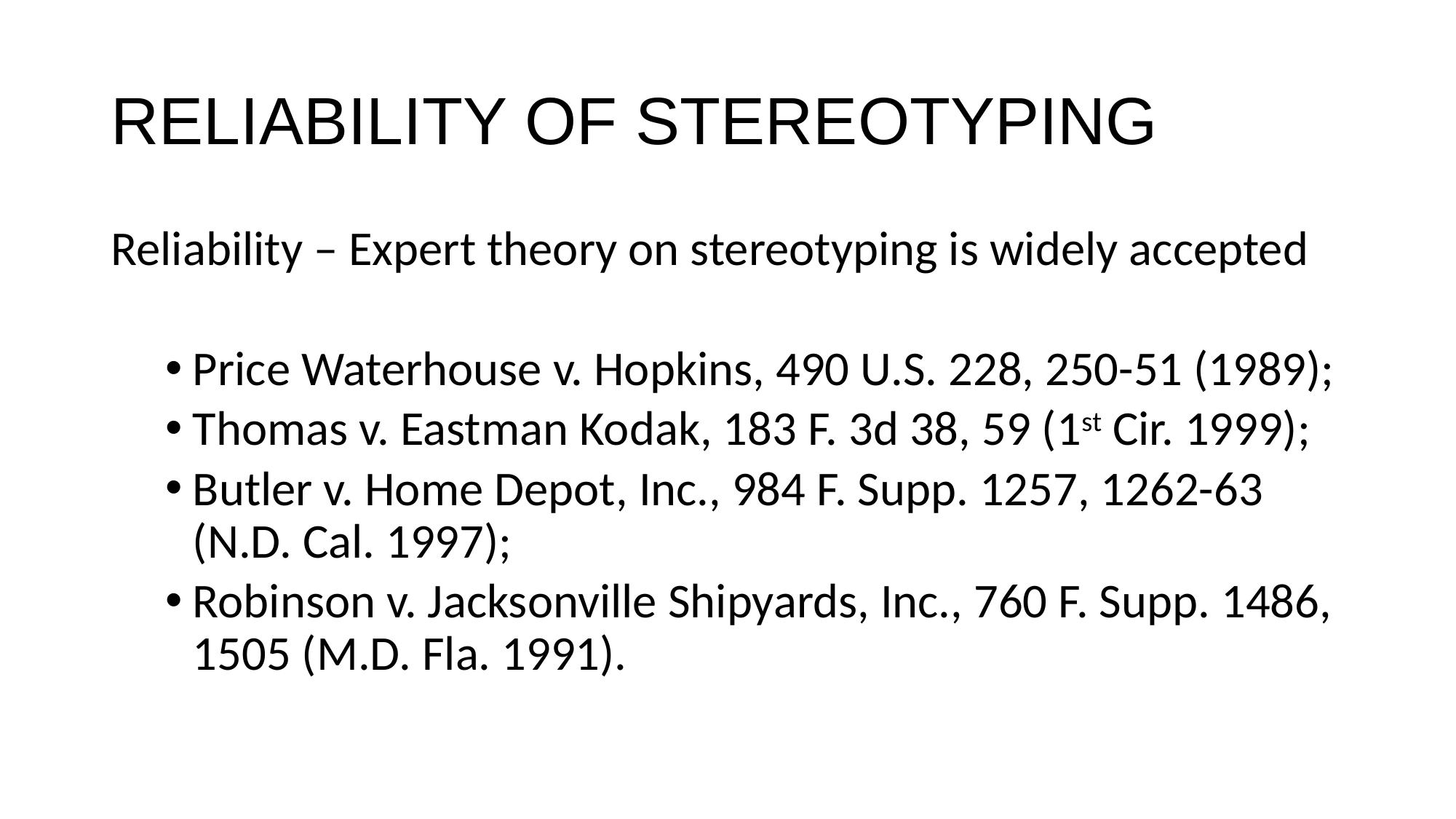

# RELIABILITY OF STEREOTYPING
Reliability – Expert theory on stereotyping is widely accepted

Price Waterhouse v. Hopkins, 490 U.S. 228, 250-51 (1989);
Thomas v. Eastman Kodak, 183 F. 3d 38, 59 (1st Cir. 1999);
Butler v. Home Depot, Inc., 984 F. Supp. 1257, 1262-63 (N.D. Cal. 1997);
Robinson v. Jacksonville Shipyards, Inc., 760 F. Supp. 1486, 1505 (M.D. Fla. 1991).